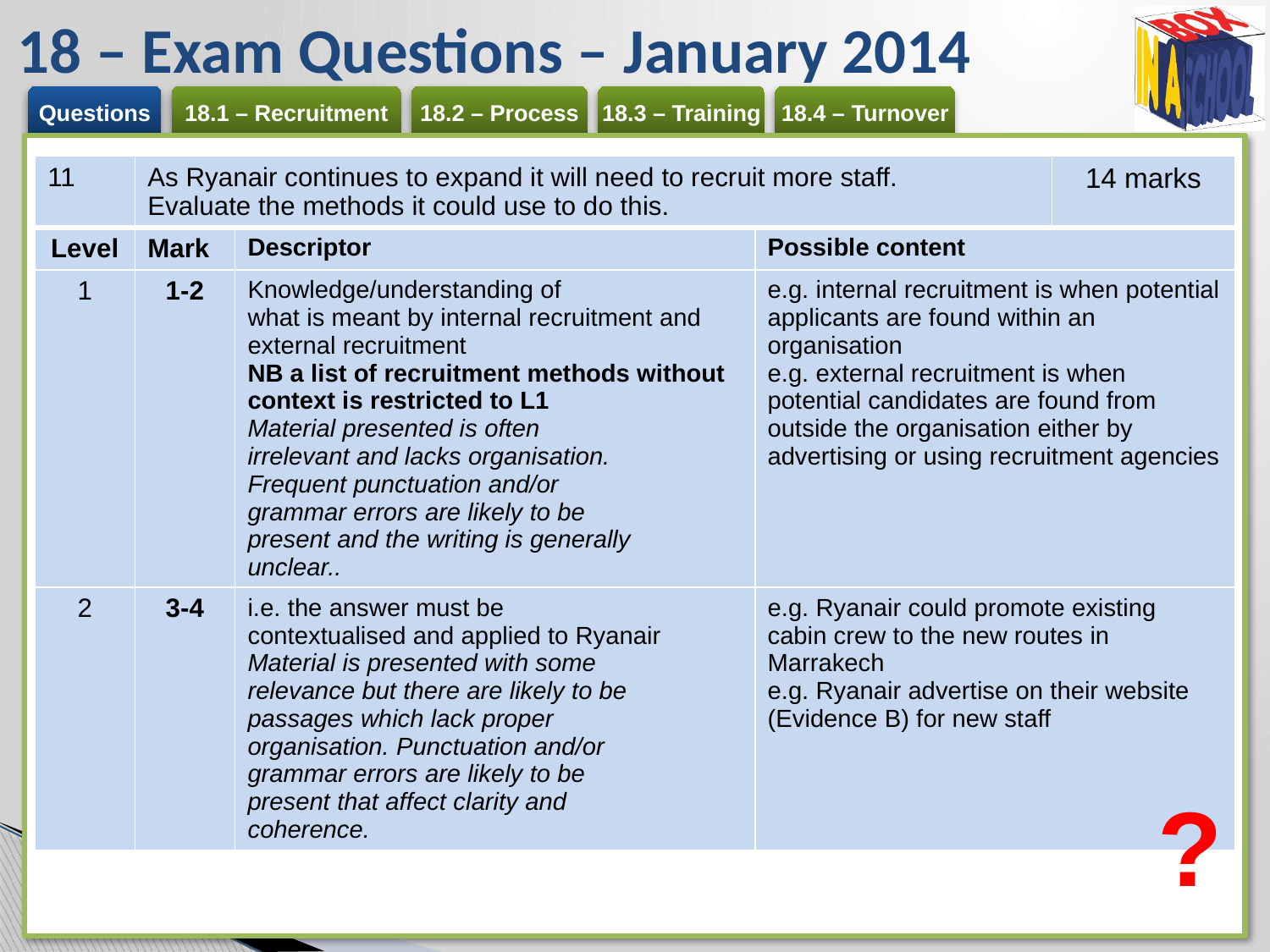

# 18 – Exam Questions – January 2014
| 11 | As Ryanair continues to expand it will need to recruit more staff. Evaluate the methods it could use to do this. |  |  | 14 marks |
| --- | --- | --- | --- | --- |
| Level | Mark | Descriptor | Possible content |  |
| 1 | 1-2 | Knowledge/understanding of what is meant by internal recruitment and external recruitment NB a list of recruitment methods without context is restricted to L1 Material presented is often irrelevant and lacks organisation. Frequent punctuation and/or grammar errors are likely to be present and the writing is generally unclear.. | e.g. internal recruitment is when potential applicants are found within an organisation e.g. external recruitment is when potential candidates are found from outside the organisation either by advertising or using recruitment agencies |  |
| 2 | 3-4 | i.e. the answer must be contextualised and applied to Ryanair Material is presented with some relevance but there are likely to be passages which lack proper organisation. Punctuation and/or grammar errors are likely to be present that affect clarity and coherence. | e.g. Ryanair could promote existing cabin crew to the new routes in Marrakech e.g. Ryanair advertise on their website (Evidence B) for new staff |  |
?